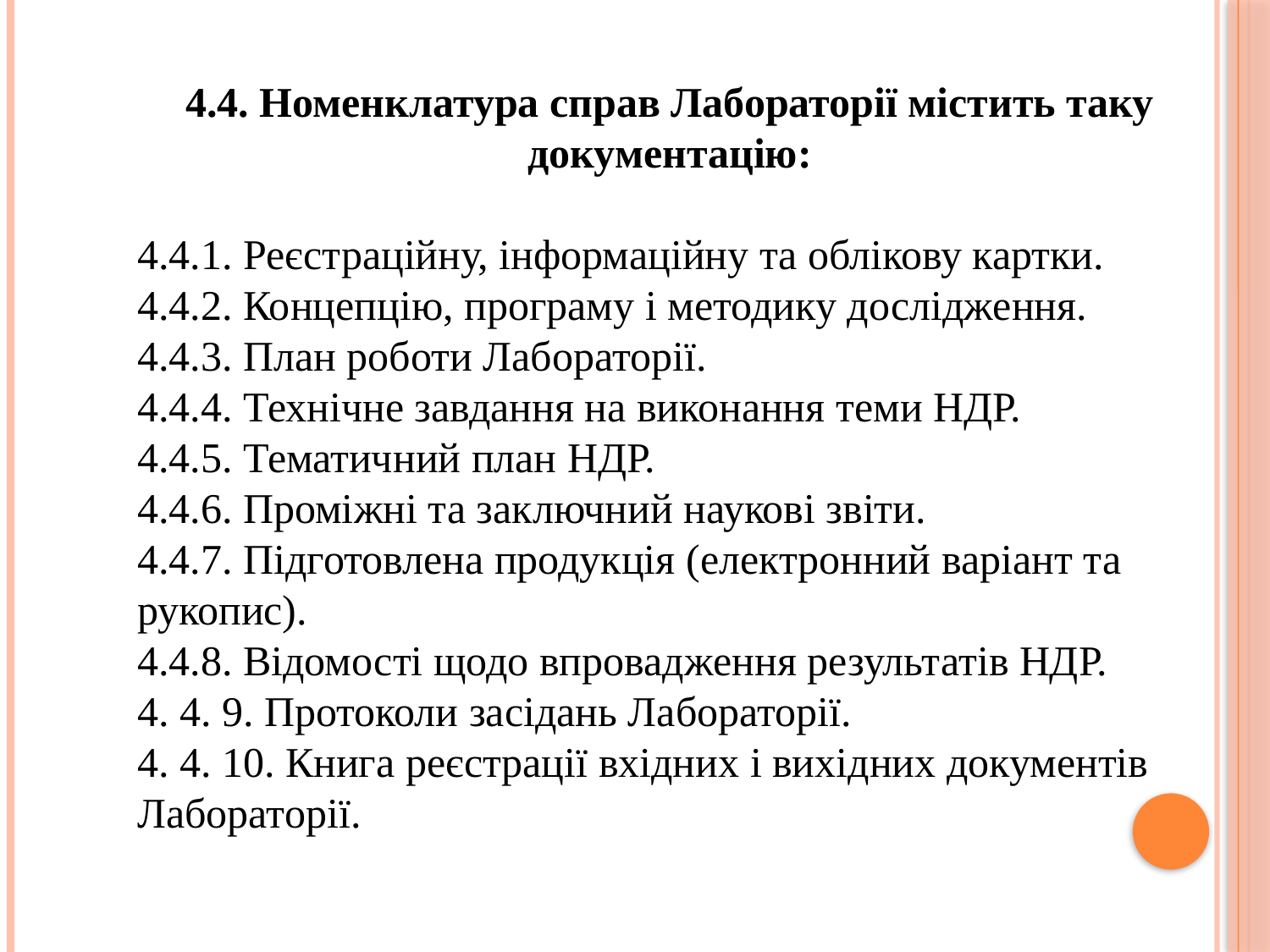

4.4. Номенклатура справ Лабораторії містить таку документацію:

4.4.1. Реєстраційну, інформаційну та облікову картки.
4.4.2. Концепцію, програму і методику дослідження.
4.4.3. План роботи Лабораторії.
4.4.4. Технічне завдання на виконання теми НДР.
4.4.5. Тематичний план НДР.
4.4.6. Проміжні та заключний наукові звіти.
4.4.7. Підготовлена продукція (електронний варіант та рукопис).
4.4.8. Відомості щодо впровадження результатів НДР.
4. 4. 9. Протоколи засідань Лабораторії.
4. 4. 10. Книга реєстрації вхідних і вихідних документів Лабораторії.